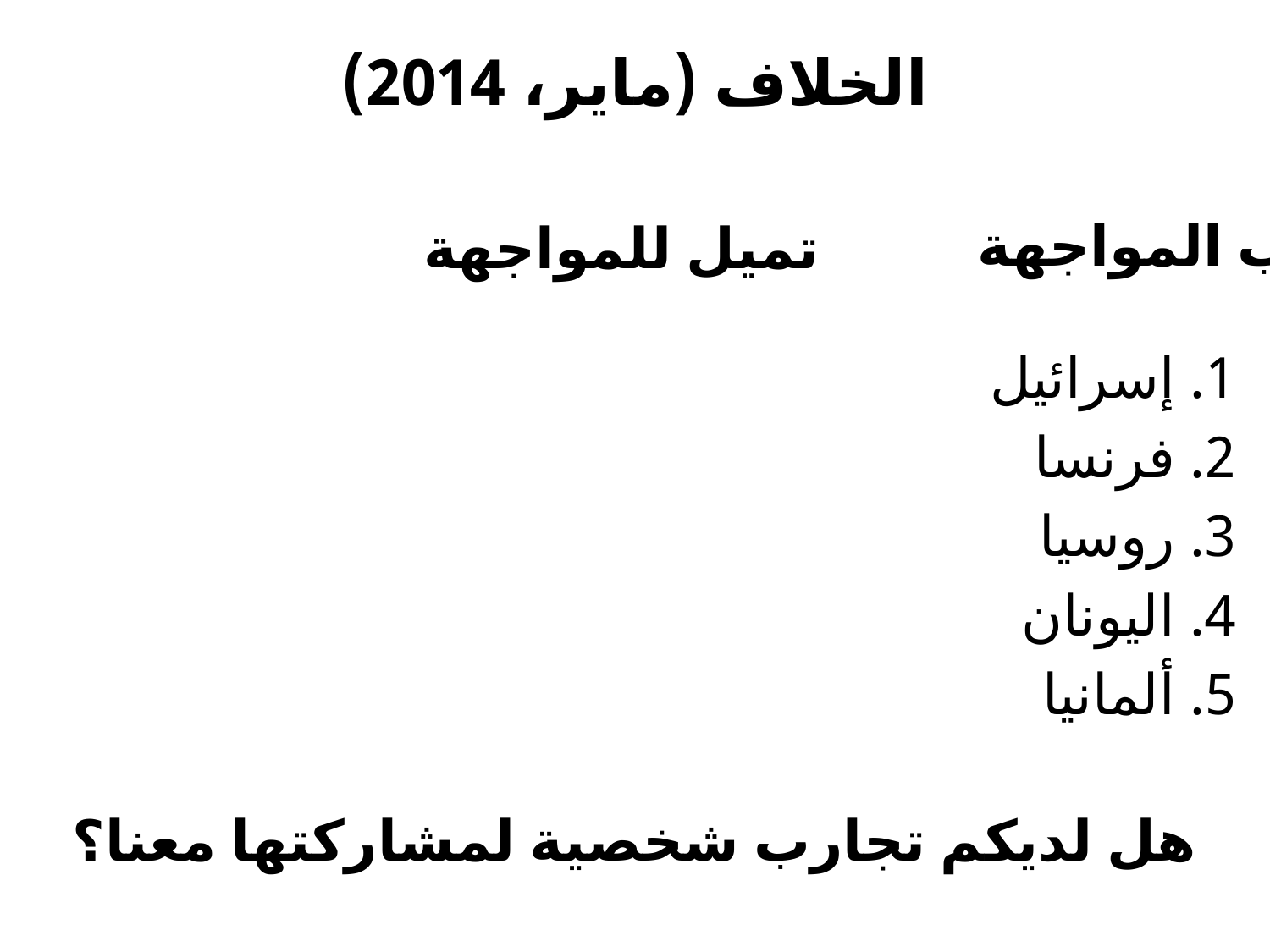

الخلاف (ماير، 2014)
              تتجنب المواجهة
# تميل للمواجهة
1. تايلاند
2. إندونيسيا
3. اليابان
4. الفلبين
5. غانا
1. إسرائيل
2. فرنسا
3. روسيا
4. اليونان
5. ألمانيا

هل لديكم تجارب شخصية لمشاركتها معنا؟